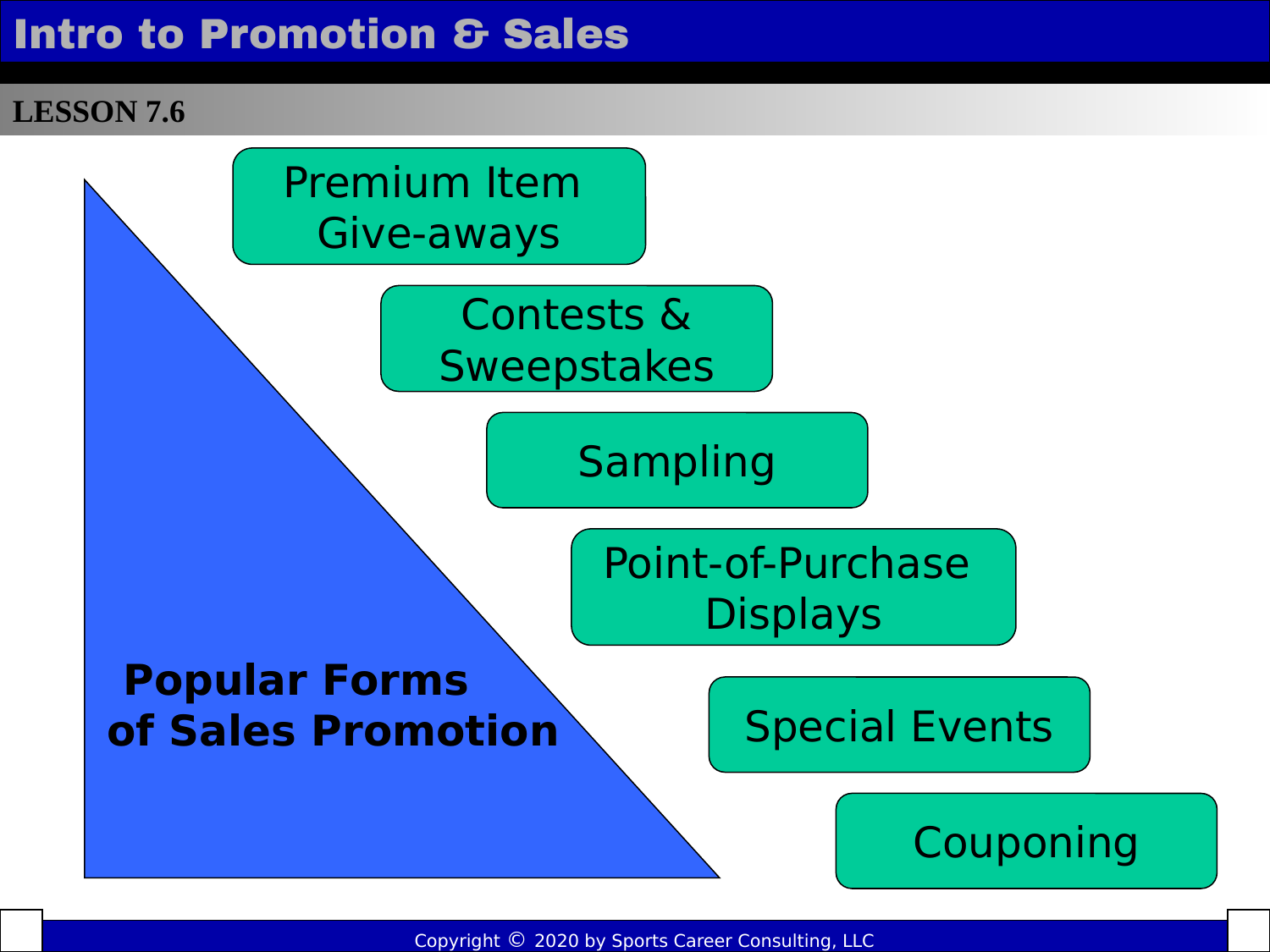

Intro to Promotion & Sales
LESSON 7.6
Premium Item
Give-aways

Popular Forms
     of Sales Promotion

Contests &
Sweepstakes
Sampling
Point-of-Purchase
Displays
Special Events
Couponing
Copyright © 2020 by Sports Career Consulting, LLC